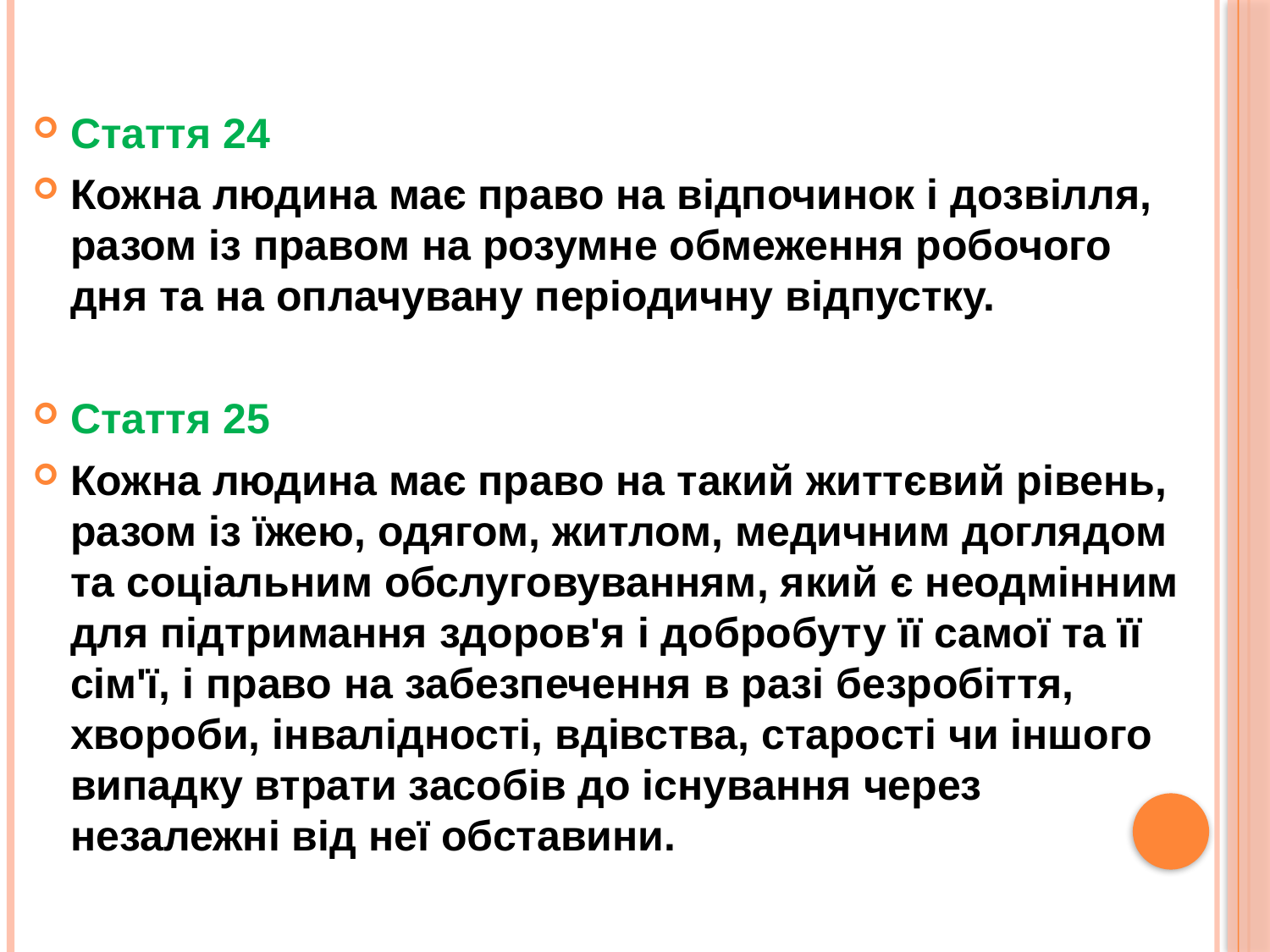

Стаття 24
Кожна людина має право на відпочинок і дозвілля, разом із правом на розумне обмеження робочого дня та на оплачувану періодичну відпустку.

Стаття 25
Кожна людина має право на такий життєвий рівень, разом із їжею, одягом, житлом, медичним доглядом та соціальним обслуговуванням, який є неодмінним для підтримання здоров'я і добробуту її самої та її сім'ї, і право на забезпечення в разі безробіття, хвороби, інвалідності, вдівства, старості чи іншого випадку втрати засобів до існування через незалежні від неї обставини.